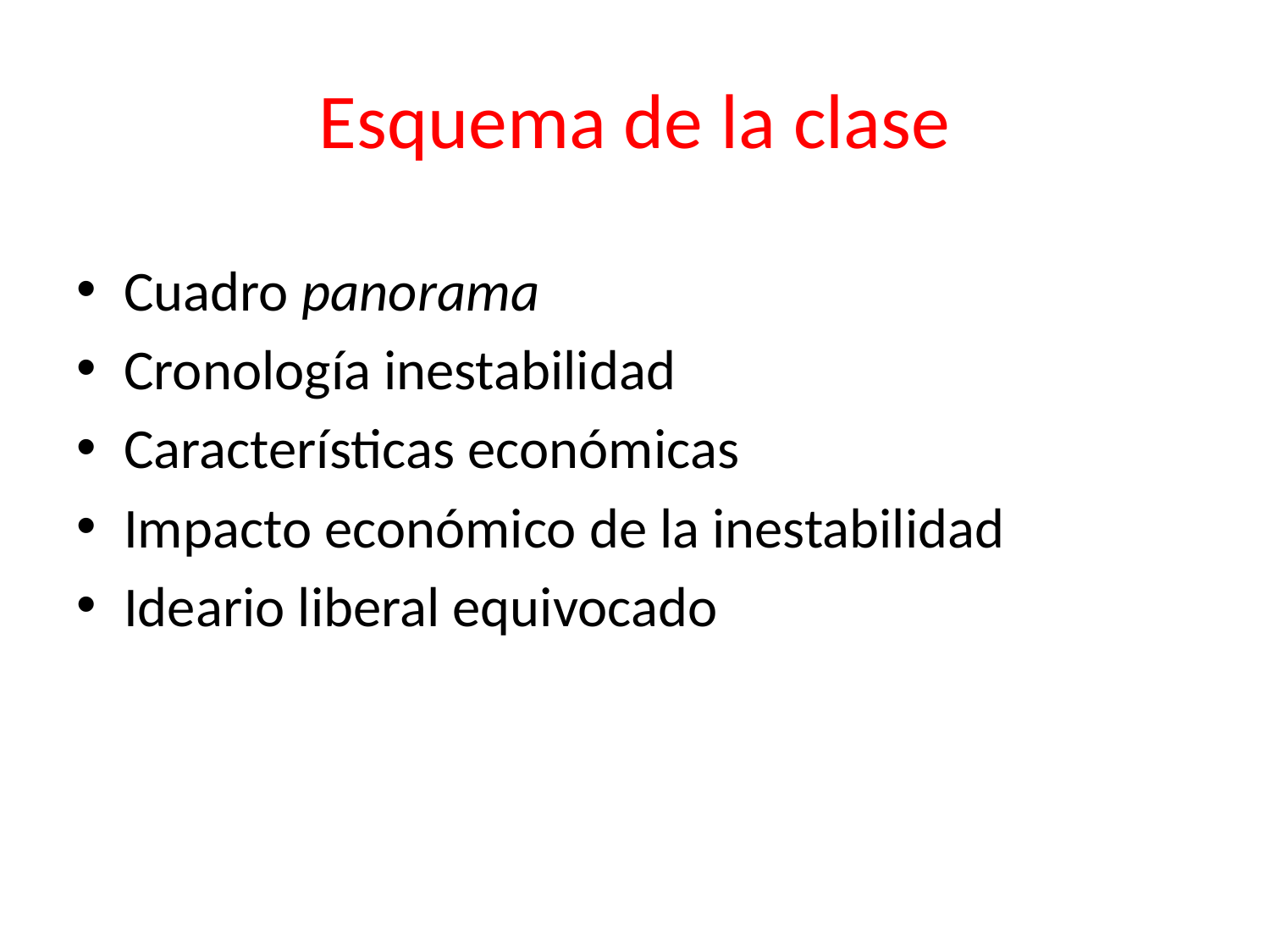

# Esquema de la clase
Cuadro panorama
Cronología inestabilidad
Características económicas
Impacto económico de la inestabilidad
Ideario liberal equivocado